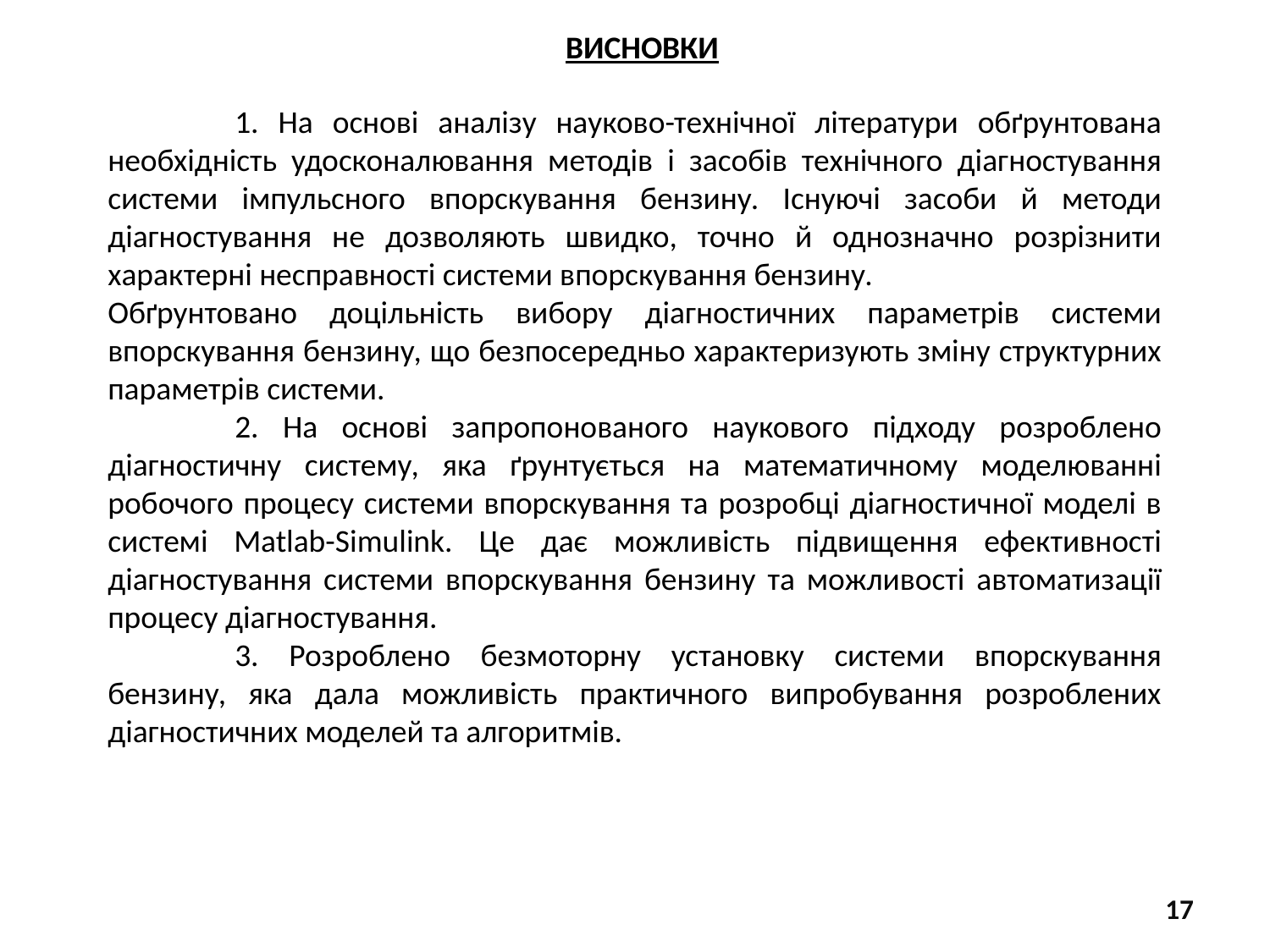

ВИСНОВКИ
	1. На основі аналізу науково-технічної літератури обґрунтована необхідність удосконалювання методів і засобів технічного діагностування системи імпульсного впорскування бензину. Існуючі засоби й методи діагностування не дозволяють швидко, точно й однозначно розрізнити характерні несправності системи впорскування бензину.
Обґрунтовано доцільність вибору діагностичних параметрів системи впорскування бензину, що безпосередньо характеризують зміну структурних параметрів системи.
	2. На основі запропонованого наукового підходу розроблено діагностичну систему, яка ґрунтується на математичному моделюванні робочого процесу системи впорскування та розробці діагностичної моделі в системі Matlab-Simulink. Це дає можливість підвищення ефективності діагностування системи впорскування бензину та можливості автоматизації процесу діагностування.
	3. Розроблено безмоторну установку системи впорскування бензину, яка дала можливість практичного випробування розроблених діагностичних моделей та алгоритмів.

17